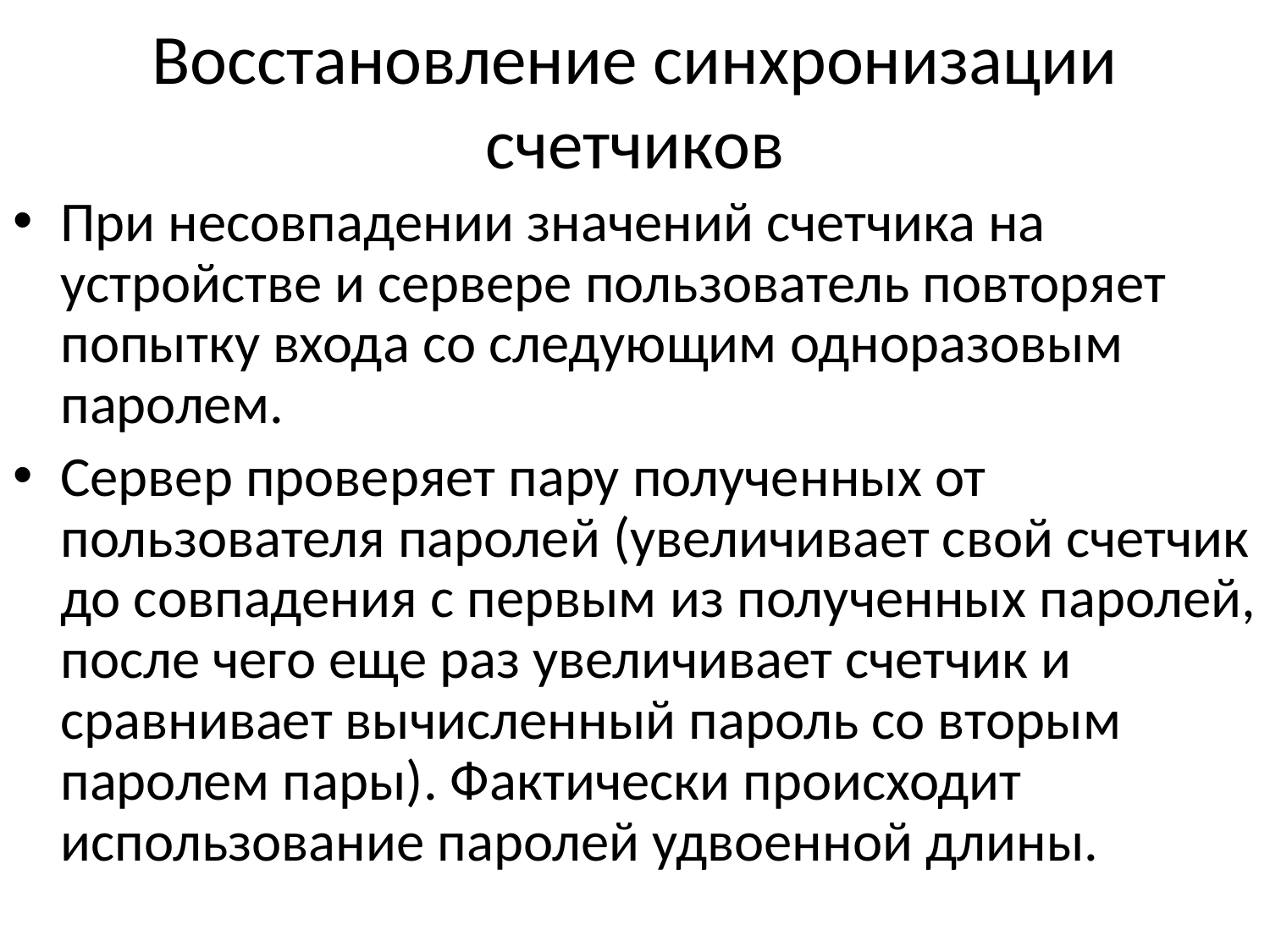

# Восстановление синхронизации счетчиков
При несовпадении значений счетчика на устройстве и сервере пользователь повторяет попытку входа со следующим одноразовым паролем.
Сервер проверяет пару полученных от пользователя паролей (увеличивает свой счетчик до совпадения с первым из полученных паролей, после чего еще раз увеличивает счетчик и сравнивает вычисленный пароль со вторым паролем пары). Фактически происходит использование паролей удвоенной длины.